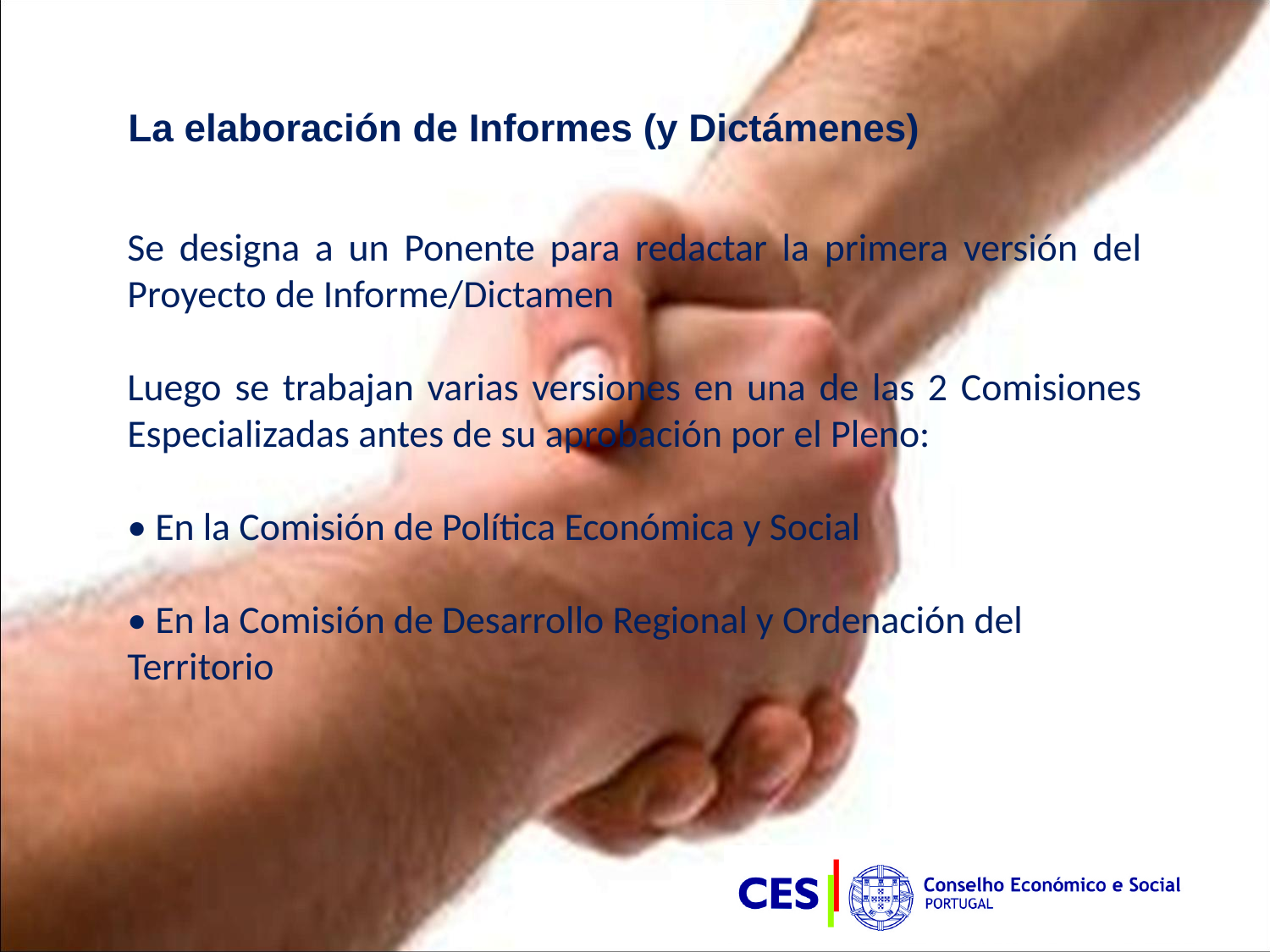

La elaboración de Informes (y Dictámenes)
Se designa a un Ponente para redactar la primera versión del Proyecto de Informe/Dictamen

Luego se trabajan varias versiones en una de las 2 Comisiones Especializadas antes de su aprobación por el Pleno:
• En la Comisión de Política Económica y Social
• En la Comisión de Desarrollo Regional y Ordenación del Territorio